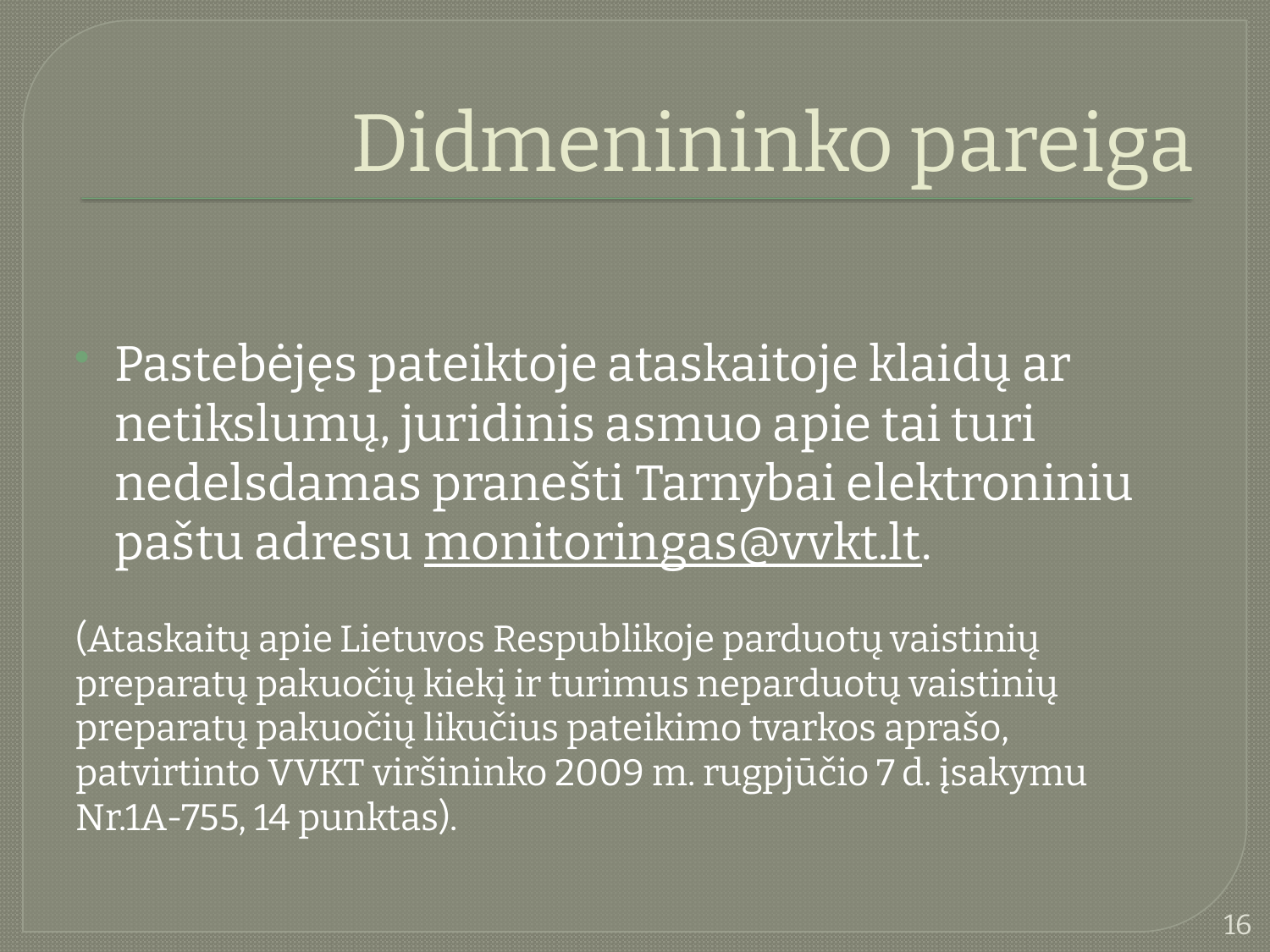

# Didmenininko pareiga

Pastebėjęs pateiktoje ataskaitoje klaidų ar netikslumų, juridinis asmuo apie tai turi nedelsdamas pranešti Tarnybai elektroniniu paštu adresu monitoringas@vvkt.lt.

(Ataskaitų apie Lietuvos Respublikoje parduotų vaistinių
preparatų pakuočių kiekį ir turimus neparduotų vaistinių
preparatų pakuočių likučius pateikimo tvarkos aprašo,
patvirtinto VVKT viršininko 2009 m. rugpjūčio 7 d. įsakymu
Nr.1A-755, 14 punktas).

16